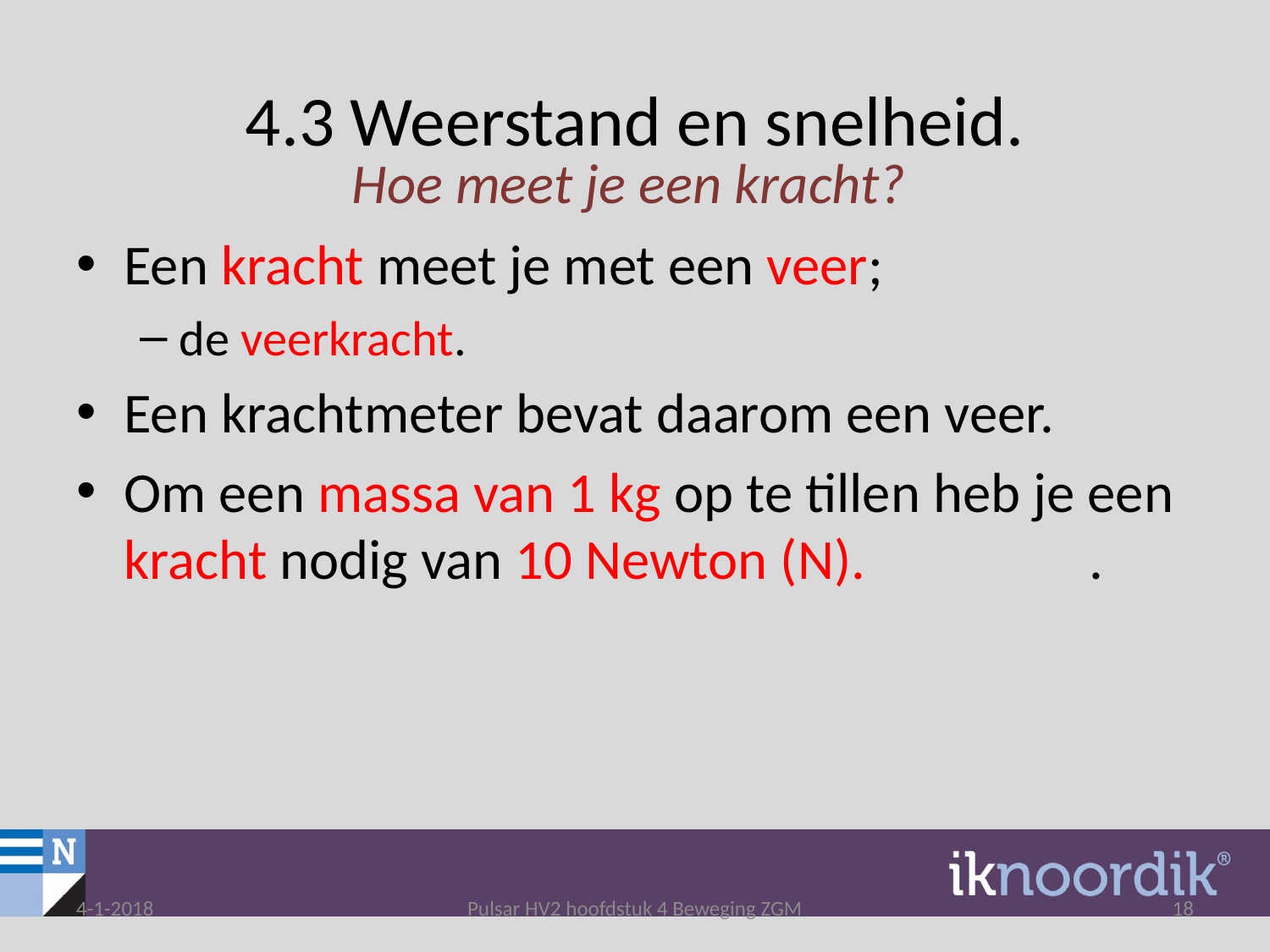

# 4.3 Weerstand en snelheid.
Hoe meet je een kracht?
Een kracht meet je met een veer;
de veerkracht.
Een krachtmeter bevat daarom een veer.
Om een massa van 1 kg op te tillen heb je een kracht nodig van 10 Newton (N).		      .
4-1-2018
Pulsar HV2 hoofdstuk 4 Beweging ZGM
18